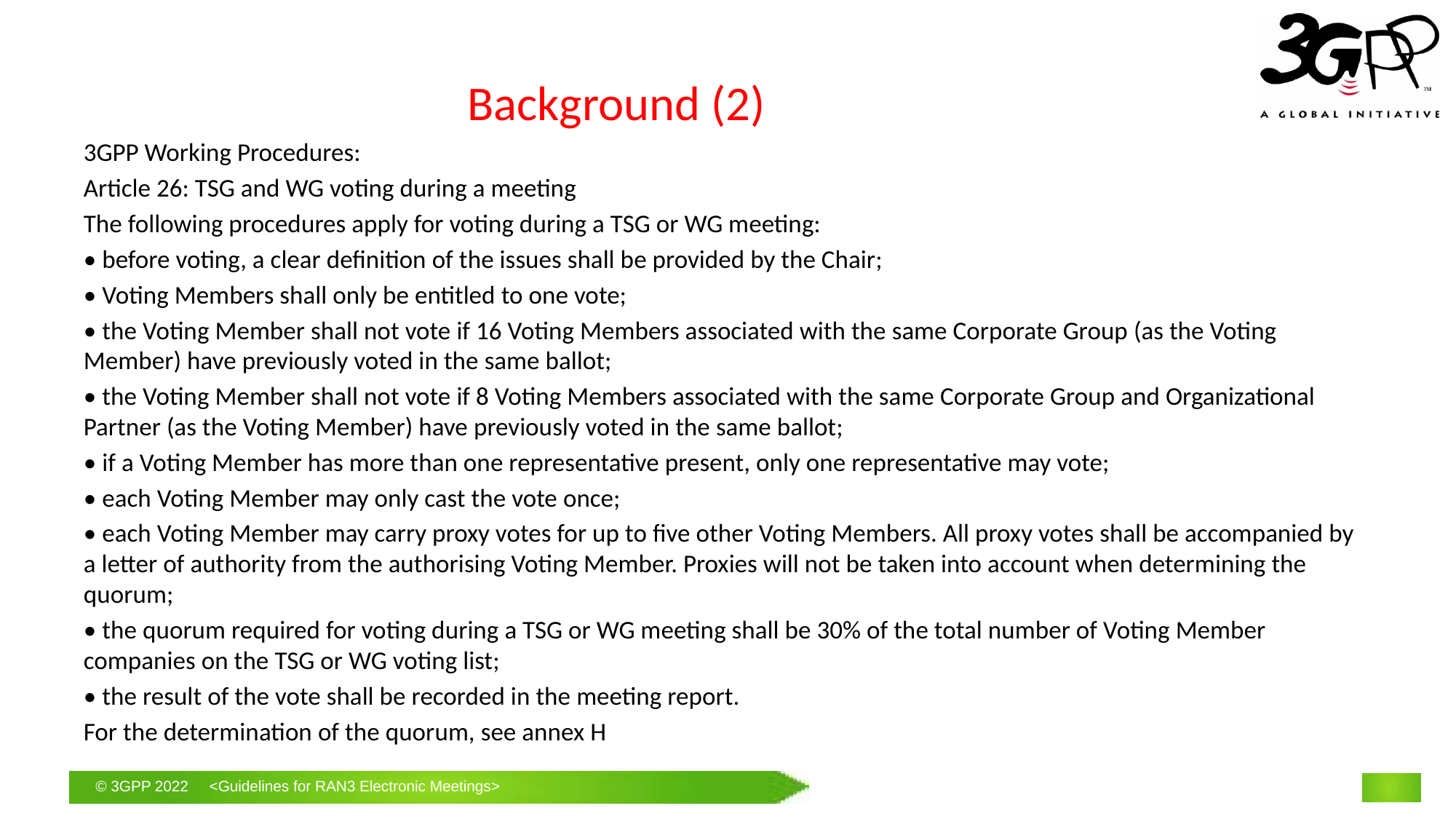

# Background (2)
3GPP Working Procedures:
Article 26: TSG and WG voting during a meeting
The following procedures apply for voting during a TSG or WG meeting:
• before voting, a clear definition of the issues shall be provided by the Chair;
• Voting Members shall only be entitled to one vote;
• the Voting Member shall not vote if 16 Voting Members associated with the same Corporate Group (as the Voting Member) have previously voted in the same ballot;
• the Voting Member shall not vote if 8 Voting Members associated with the same Corporate Group and Organizational Partner (as the Voting Member) have previously voted in the same ballot;
• if a Voting Member has more than one representative present, only one representative may vote;
• each Voting Member may only cast the vote once;
• each Voting Member may carry proxy votes for up to five other Voting Members. All proxy votes shall be accompanied by a letter of authority from the authorising Voting Member. Proxies will not be taken into account when determining the quorum;
• the quorum required for voting during a TSG or WG meeting shall be 30% of the total number of Voting Member companies on the TSG or WG voting list;
• the result of the vote shall be recorded in the meeting report.
For the determination of the quorum, see annex H
3